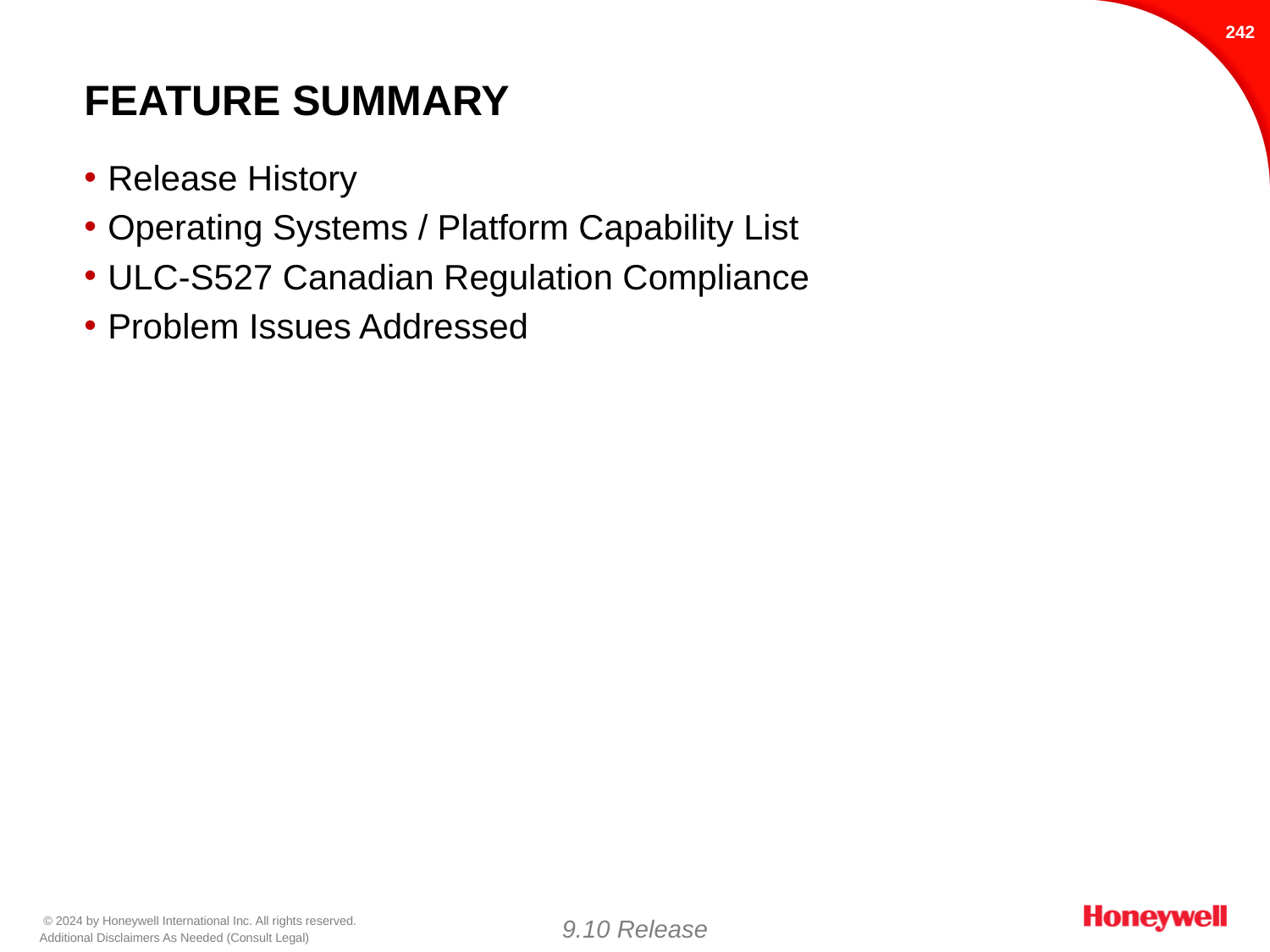

242
# Feature Summary
Release History
Operating Systems / Platform Capability List
ULC-S527 Canadian Regulation Compliance
Problem Issues Addressed
9.10 Release